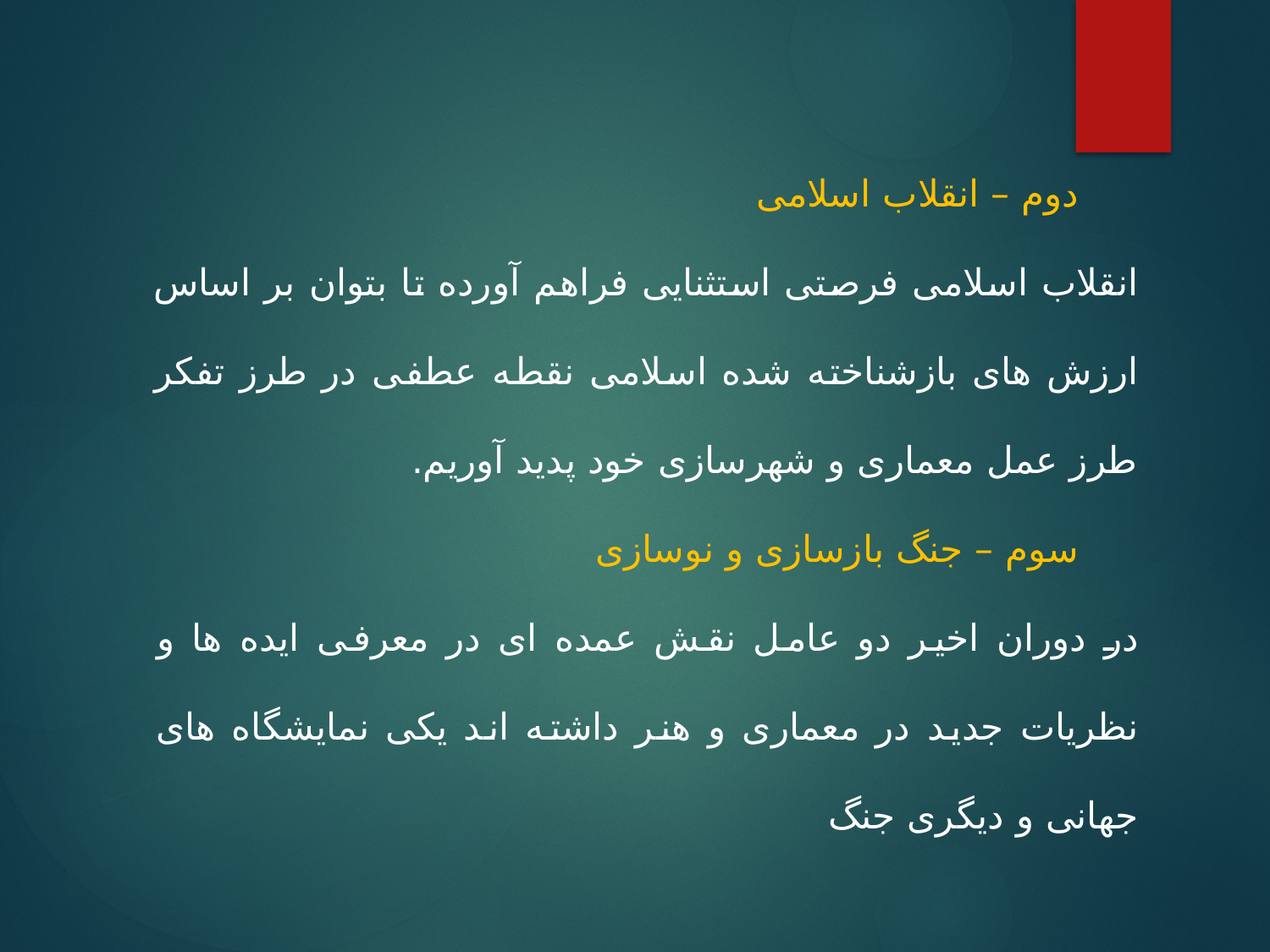

دوم – انقلاب اسلامی
انقلاب اسلامی فرصتی استثنایی فراهم آورده تا بتوان بر اساس ارزش های بازشناخته شده اسلامی نقطه عطفی در طرز تفکر طرز عمل معماری و شهرسازی خود پدید آوریم.
     سوم – جنگ بازسازی و نوسازی
در دوران اخیر دو عامل نقش عمده ای در معرفی ایده ها و نظریات جدید در معماری و هنر داشته اند یکی نمایشگاه های جهانی و دیگری جنگ